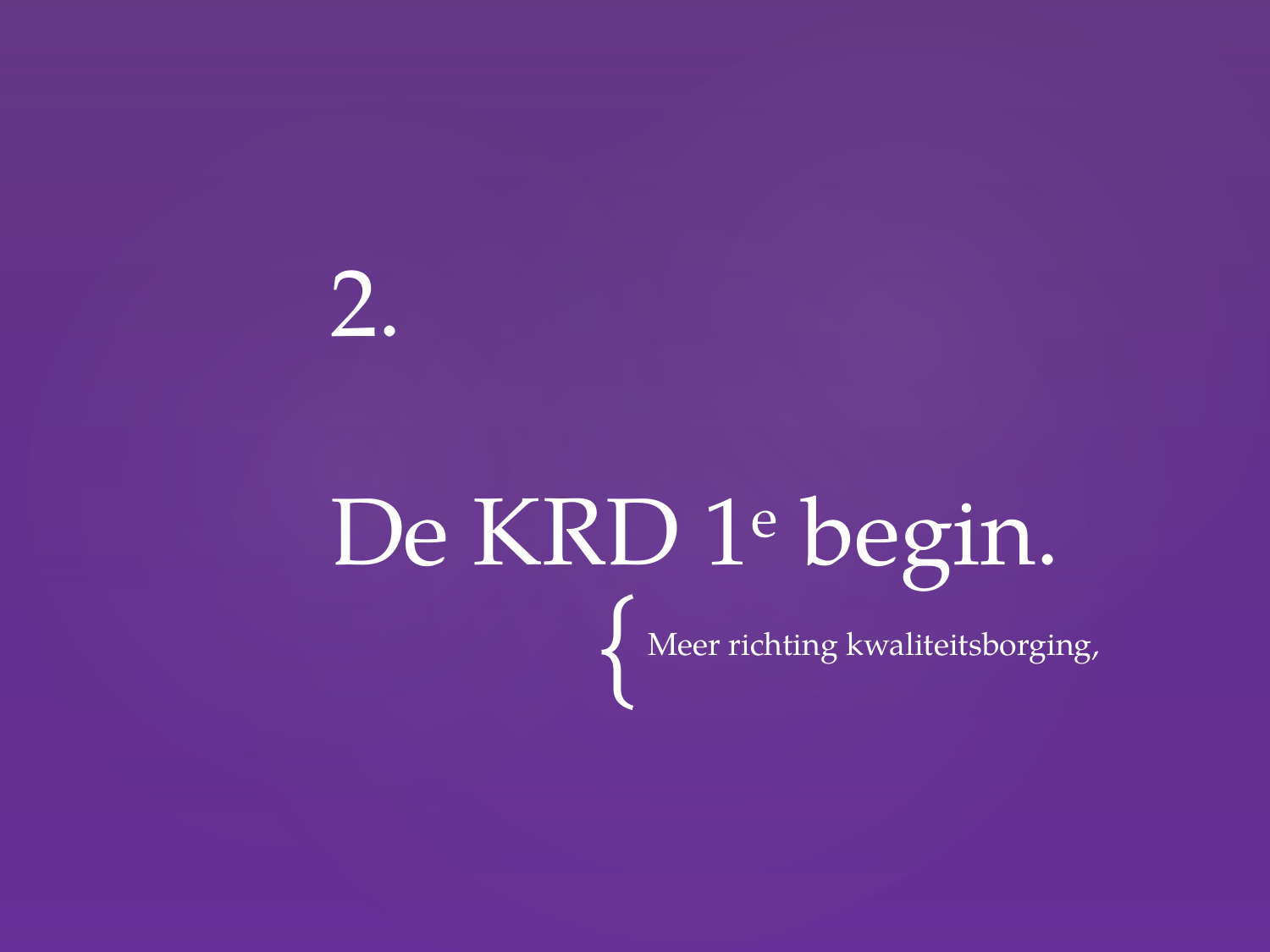

# 2. De KRD 1e begin.
Meer richting kwaliteitsborging,